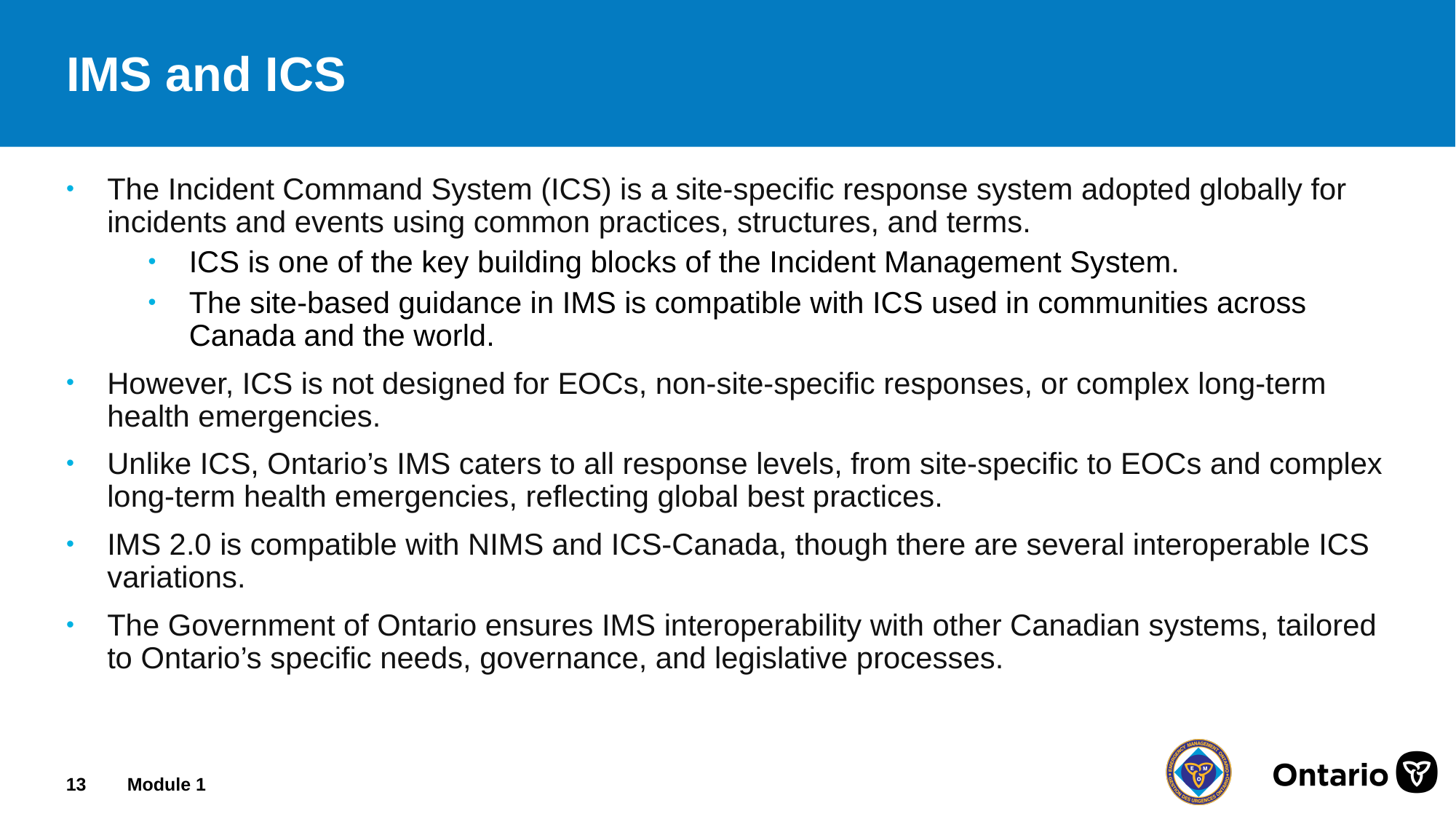

# IMS and ICS
The Incident Command System (ICS) is a site-specific response system adopted globally for incidents and events using common practices, structures, and terms.
ICS is one of the key building blocks of the Incident Management System.
The site-based guidance in IMS is compatible with ICS used in communities across Canada and the world.
However, ICS is not designed for EOCs, non-site-specific responses, or complex long-term health emergencies.
Unlike ICS, Ontario’s IMS caters to all response levels, from site-specific to EOCs and complex long-term health emergencies, reflecting global best practices.
IMS 2.0 is compatible with NIMS and ICS-Canada, though there are several interoperable ICS variations.
The Government of Ontario ensures IMS interoperability with other Canadian systems, tailored to Ontario’s specific needs, governance, and legislative processes.
13
Module 1